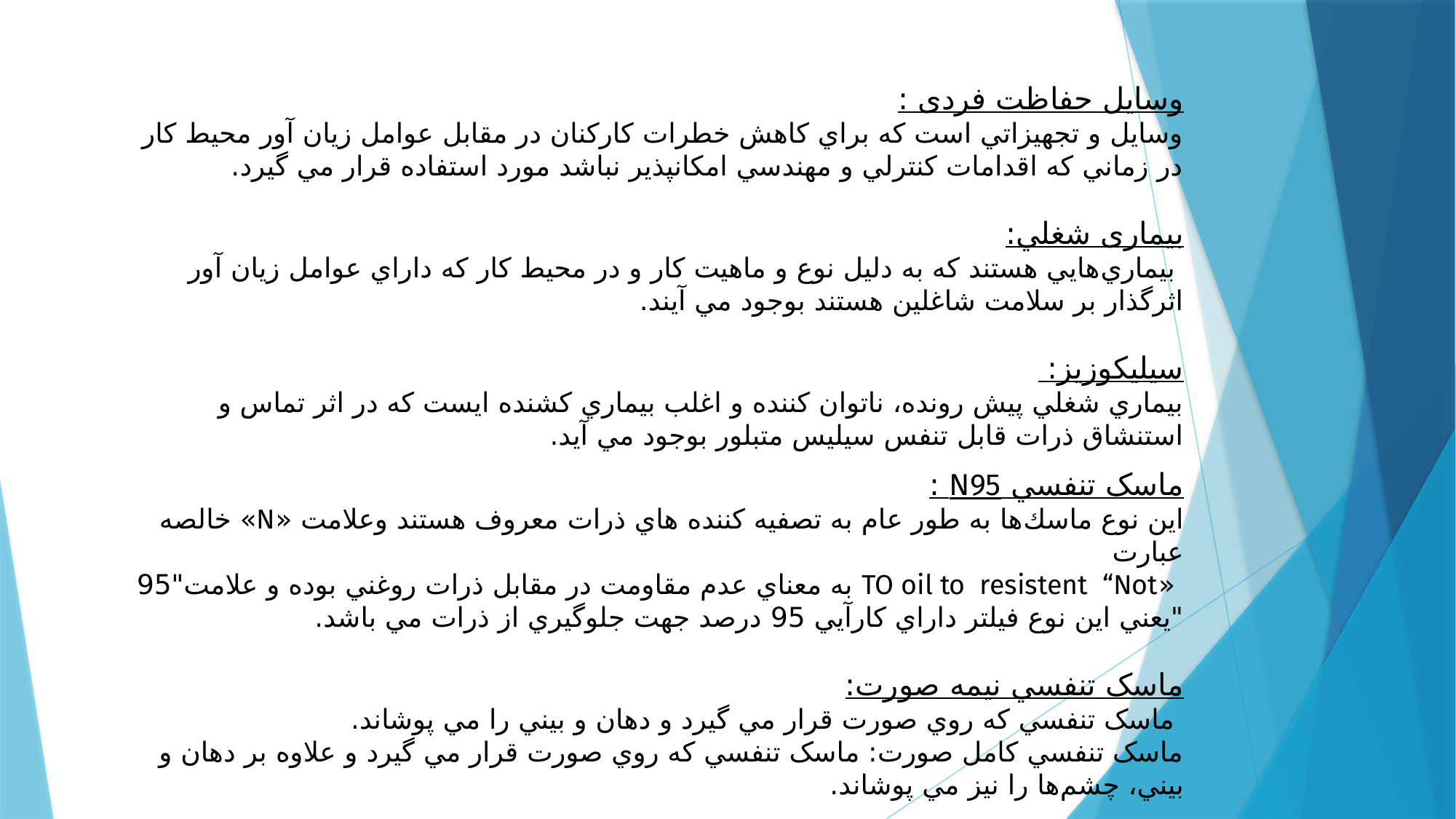

وسايل حفاظت فردی :
وسايل و تجهيزاتي است كه براي كاهش خطرات كاركنان در مقابل عوامل زيان آور محيط كار در زماني كه اقدامات كنترلي و مهندسي امكانپذير نباشد مورد استفاده قرار مي گيرد.

بيماری شغلي:
 بيماري‌هايي هستند كه به دليل نوع و ماهيت كار و در محيط كار كه داراي عوامل زيان آور اثرگذار بر سلامت شاغلين هستند بوجود مي آيند.

سيليکوزيز:
بيماري شغلي پيش رونده، ناتوان كننده و اغلب بيماري كشنده ايست كه در اثر تماس و استنشاق ذرات قابل تنفس سيليس متبلور بوجود مي آيد.
ماسک تنفسي N95 :
اين نوع ماسك‌ها به طور عام به تصفيه كننده هاي ذرات معروف هستند وعلامت «N» خالصه عبارت
 «TO oil to  resistent  “Not به معناي عدم مقاومت در مقابل ذرات روغني بوده و علامت"95 "يعني اين نوع فيلتر داراي كارآيي 95 درصد جهت جلوگيري از ذرات مي باشد.

ماسک تنفسي نيمه صورت:
 ماسک تنفسي كه روي صورت قرار مي گيرد و دهان و بيني را مي پوشاند.
ماسک تنفسي كامل صورت: ماسک تنفسي كه روي صورت قرار مي گيرد و علاوه بر دهان و بيني، چشم‌ها را نيز مي پوشاند.